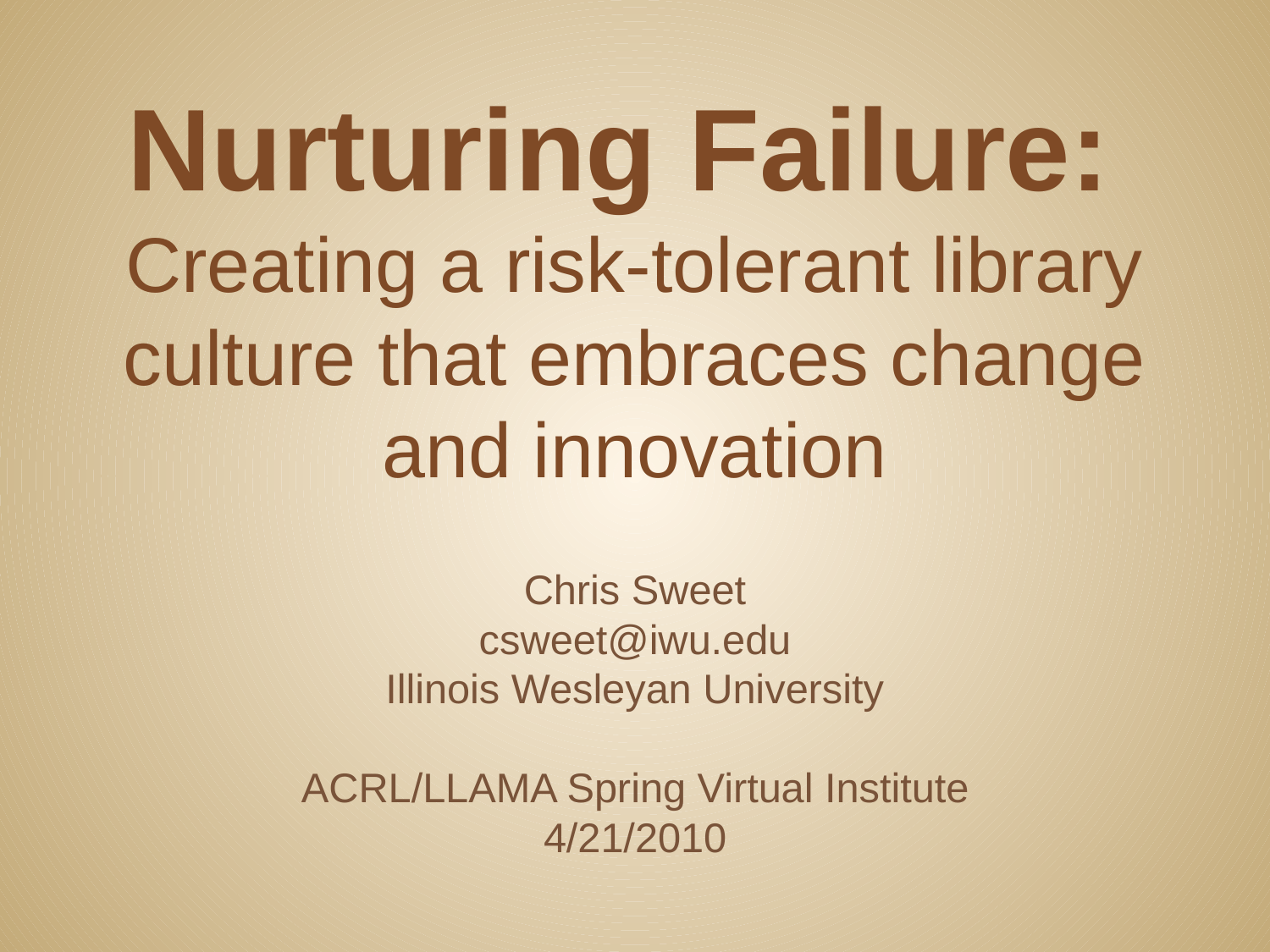

# Nurturing Failure: Creating a risk-tolerant library culture that embraces change and innovation

Chris Sweet
csweet@iwu.edu
Illinois Wesleyan University

ACRL/LLAMA Spring Virtual Institute
4/21/2010